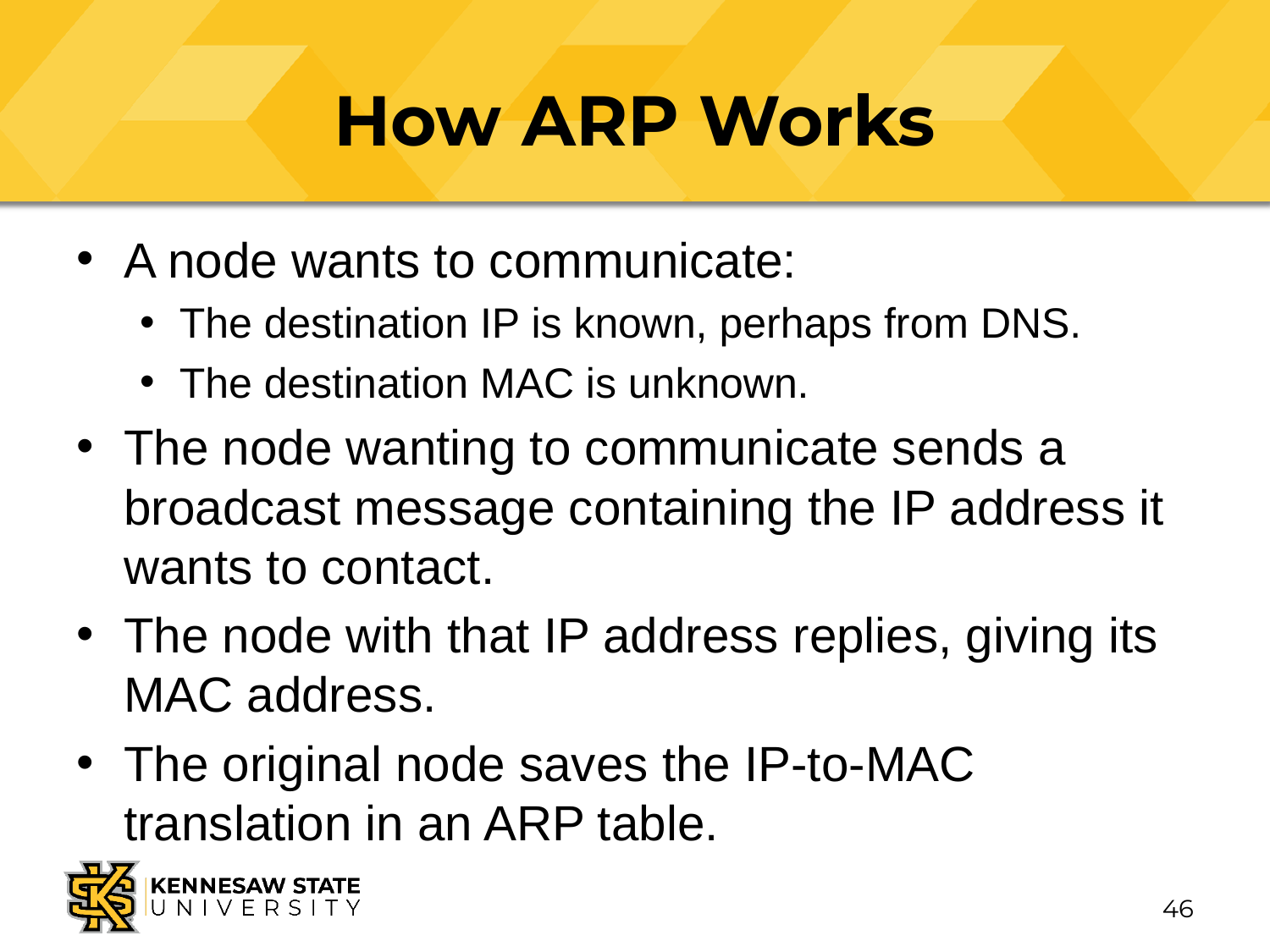

# How ARP Works
A node wants to communicate:
The destination IP is known, perhaps from DNS.
The destination MAC is unknown.
The node wanting to communicate sends a broadcast message containing the IP address it wants to contact.
The node with that IP address replies, giving its MAC address.
The original node saves the IP-to-MAC translation in an ARP table.
46